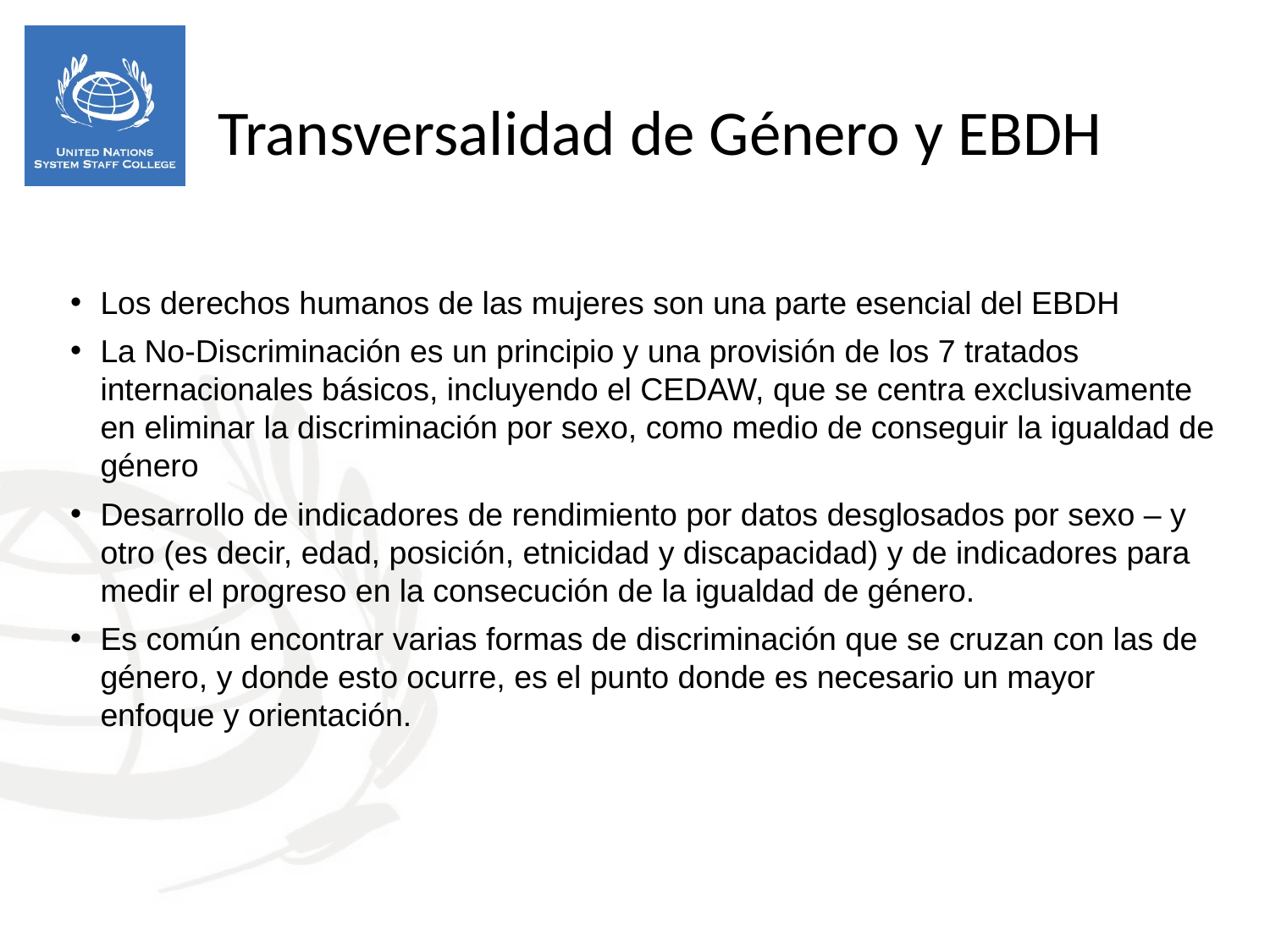

Transversalidad de Género y EBDH
Los derechos humanos de las mujeres son una parte esencial del EBDH
La No-Discriminación es un principio y una provisión de los 7 tratados internacionales básicos, incluyendo el CEDAW, que se centra exclusivamente en eliminar la discriminación por sexo, como medio de conseguir la igualdad de género
Desarrollo de indicadores de rendimiento por datos desglosados por sexo – y otro (es decir, edad, posición, etnicidad y discapacidad) y de indicadores para medir el progreso en la consecución de la igualdad de género.
Es común encontrar varias formas de discriminación que se cruzan con las de género, y donde esto ocurre, es el punto donde es necesario un mayor enfoque y orientación.